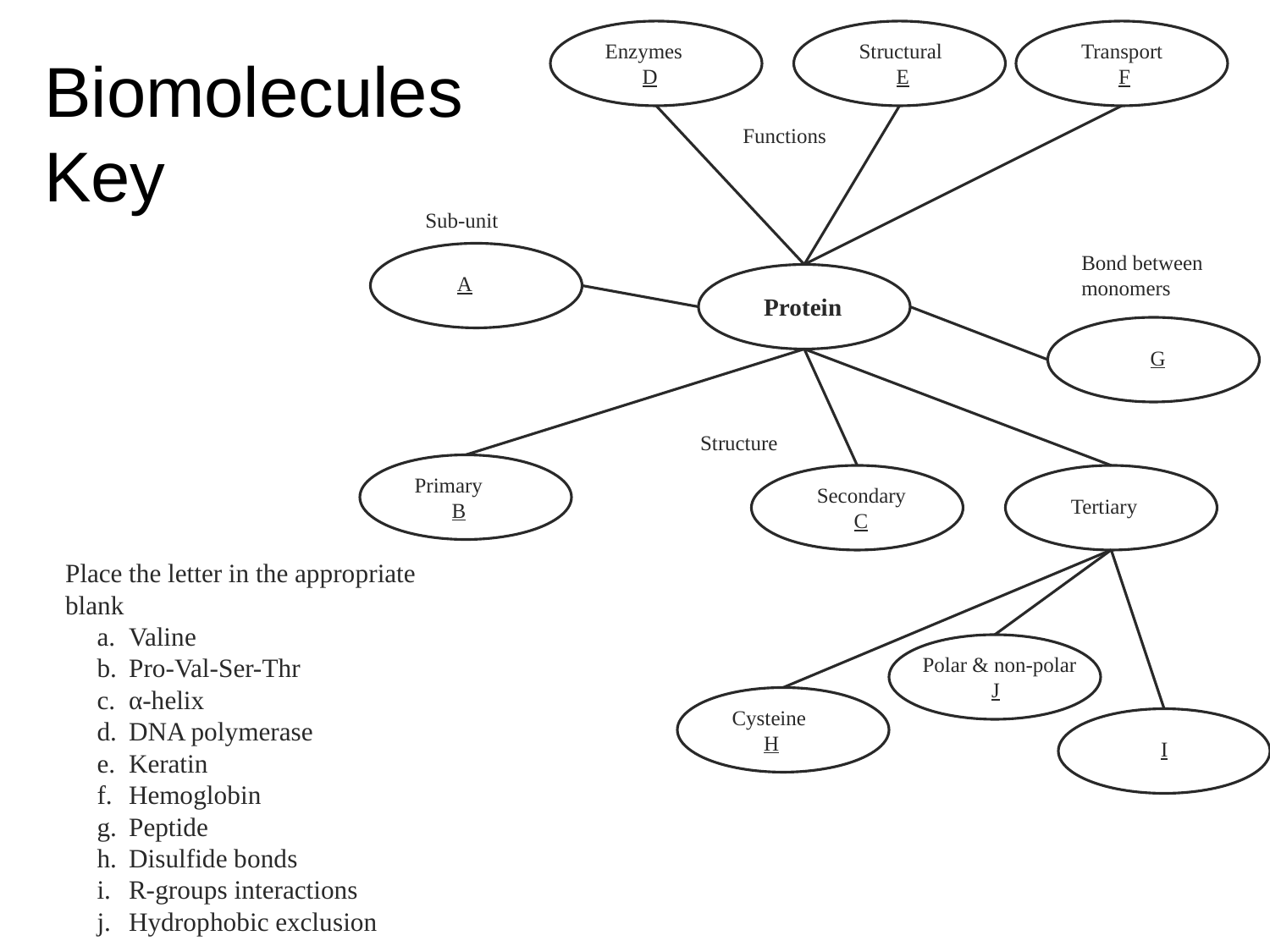

Enzymes
       D
Structural
       E
Transport
       F
Functions
Sub-unit

Bond between monomers
        A

Protein

       G
Structure

Primary
       B

Secondary
       C
Tertiary

Polar & non-polar
             J

Cysteine
      H

           I
Biomolecules
Key
	Place the letter in the appropriate blank
Valine
Pro-Val-Ser-Thr
α-helix
DNA polymerase
Keratin
Hemoglobin
Peptide
Disulfide bonds
R-groups interactions
Hydrophobic exclusion